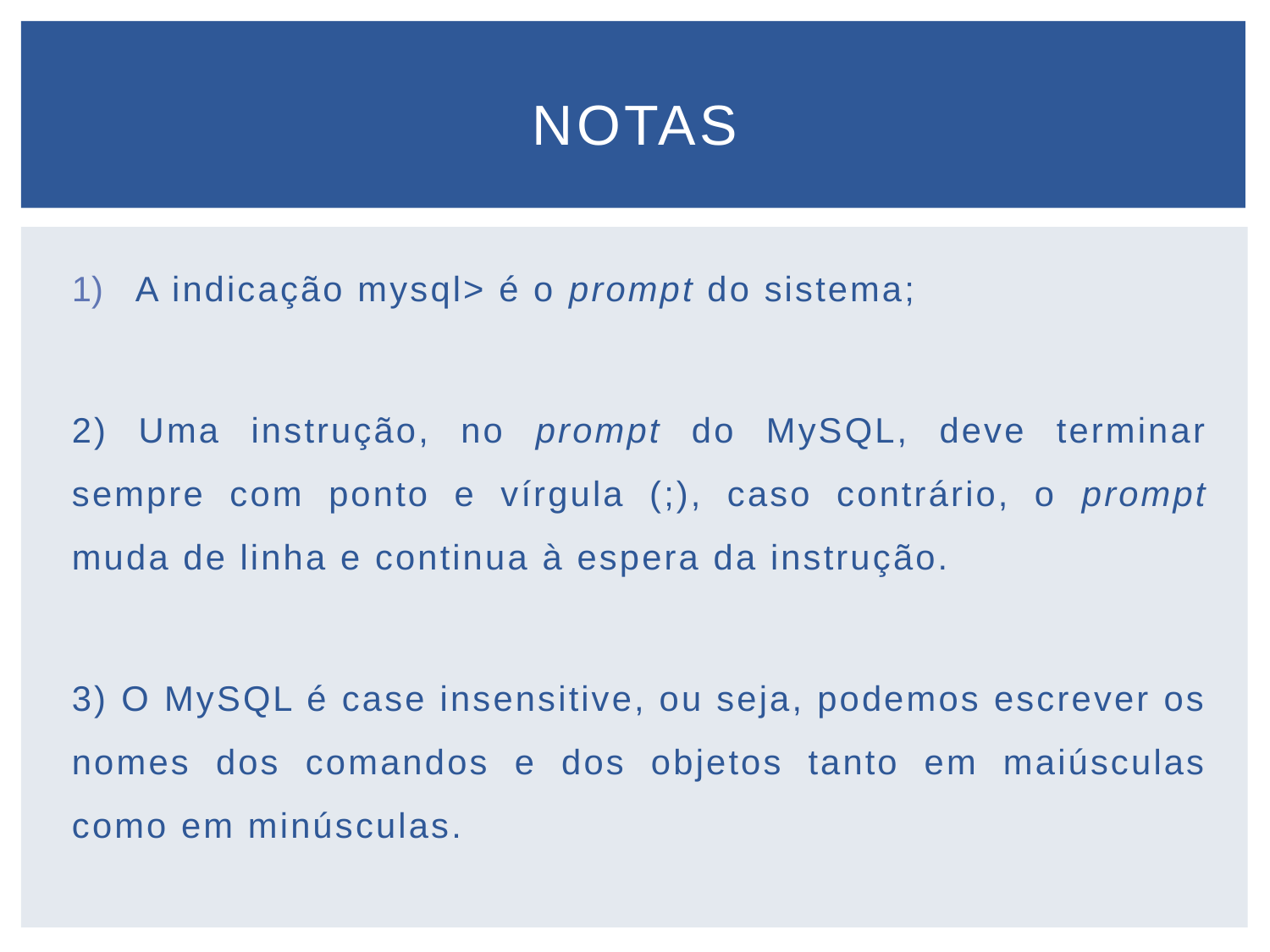

# NOTAS
A indicação mysql> é o prompt do sistema;

2) Uma instrução, no prompt do MySQL, deve terminar sempre com ponto e vírgula (;), caso contrário, o prompt muda de linha e continua à espera da instrução.

3) O MySQL é case insensitive, ou seja, podemos escrever os nomes dos comandos e dos objetos tanto em maiúsculas como em minúsculas.